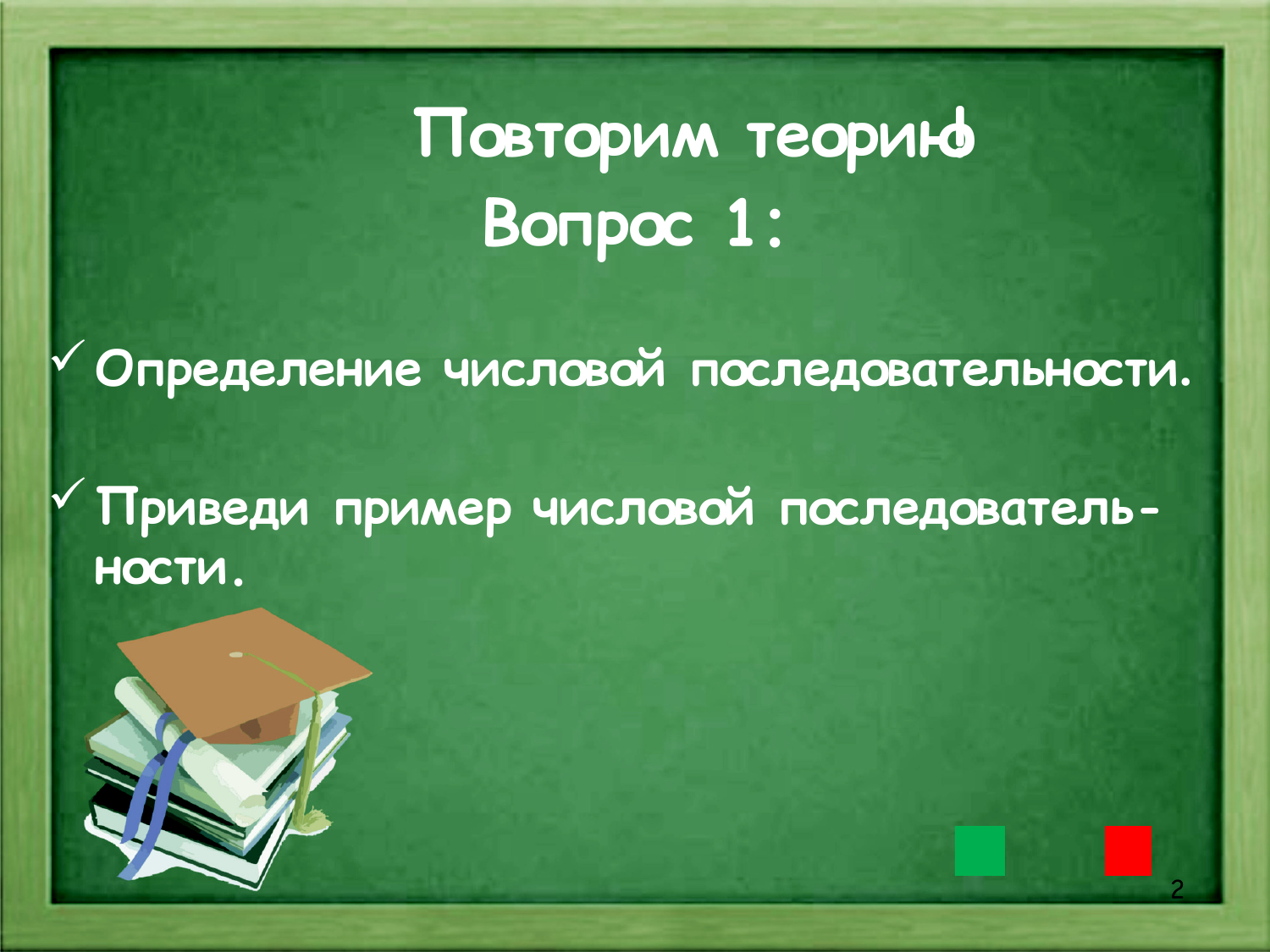

Повторим теорию!
Вопрос 1:

Определение числовой последовательности.

Приведи пример числовой последователь-ности.

2